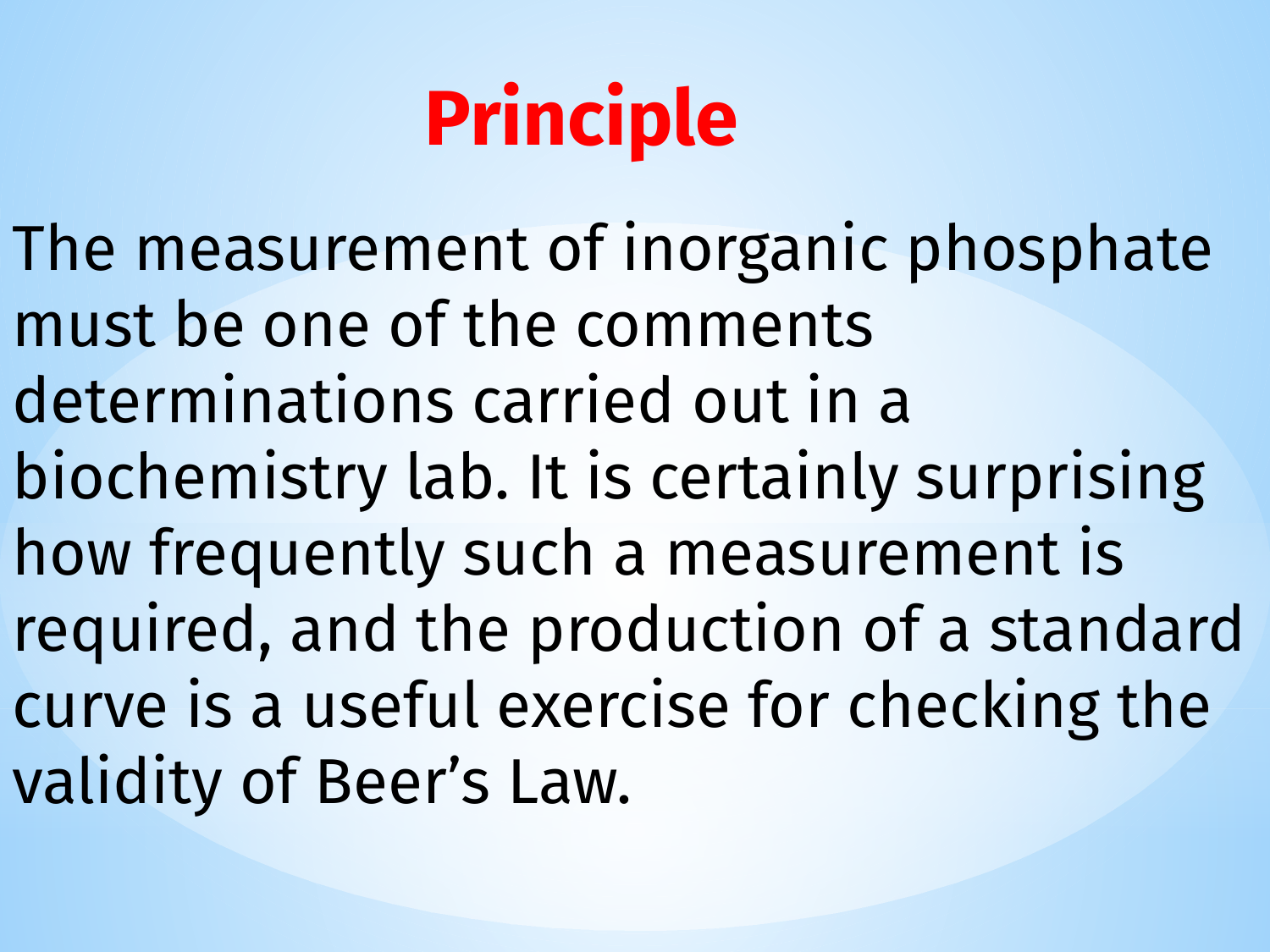

Principle
The measurement of inorganic phosphate must be one of the comments determinations carried out in a biochemistry lab. It is certainly surprising how frequently such a measurement is required, and the production of a standard curve is a useful exercise for checking the validity of Beer’s Law.